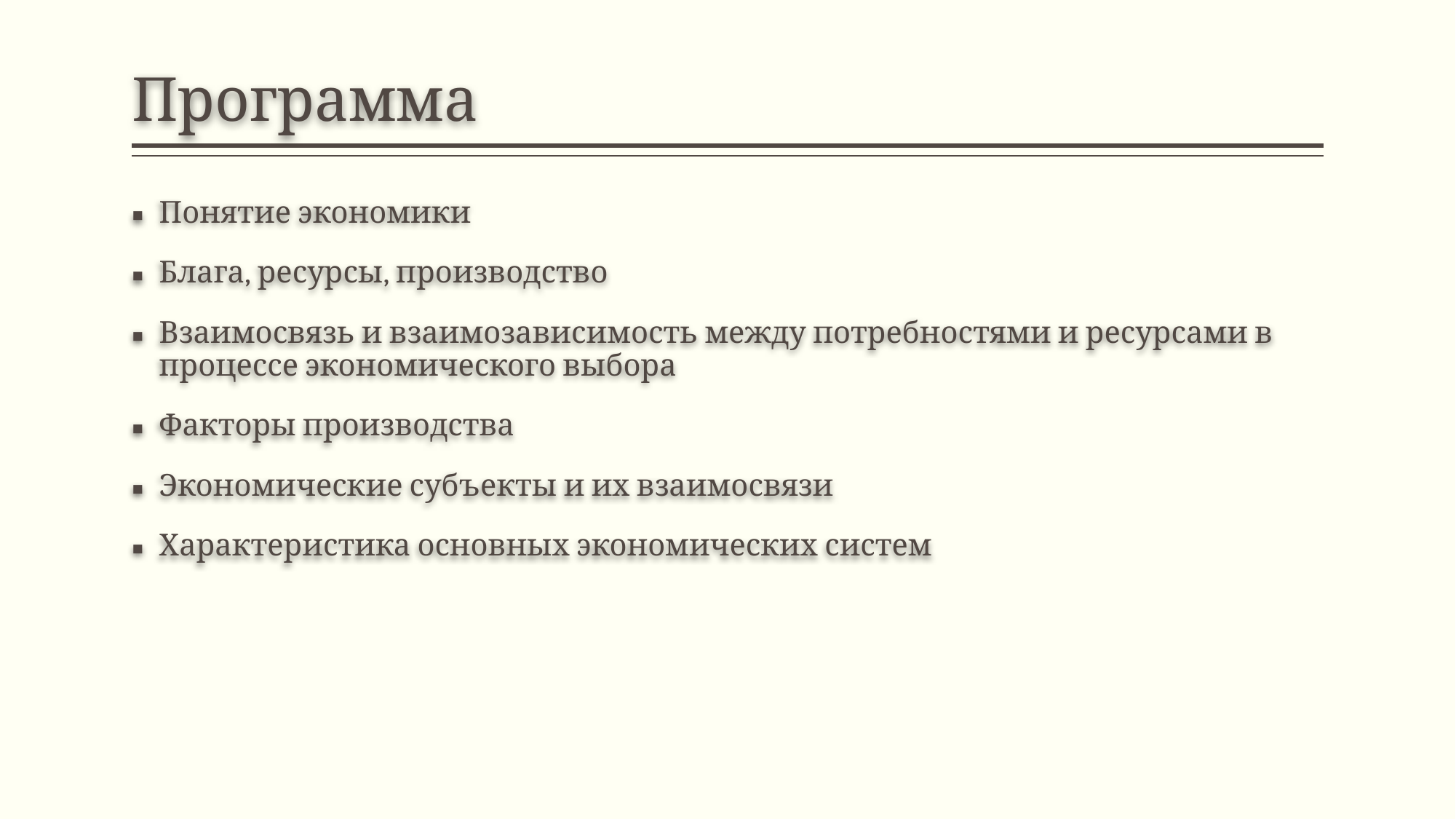

# Программа
Понятие экономики
Блага, ресурсы, производство
Взаимосвязь и взаимозависимость между потребностями и ресурсами в процессе экономического выбора
Факторы производства
Экономические субъекты и их взаимосвязи
Характеристика основных экономических систем